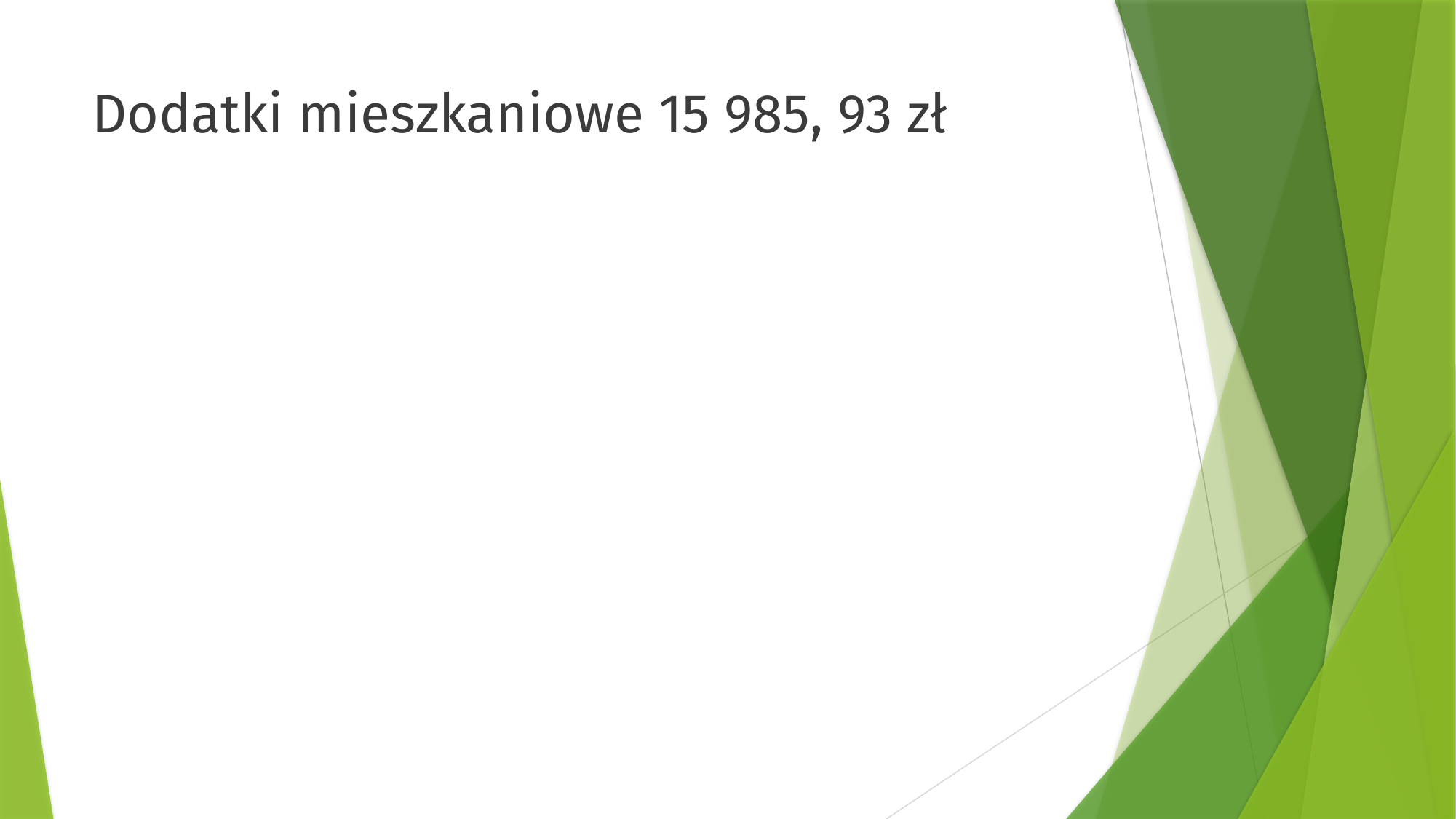

# Dodatki mieszkaniowe 15 985, 93 zł